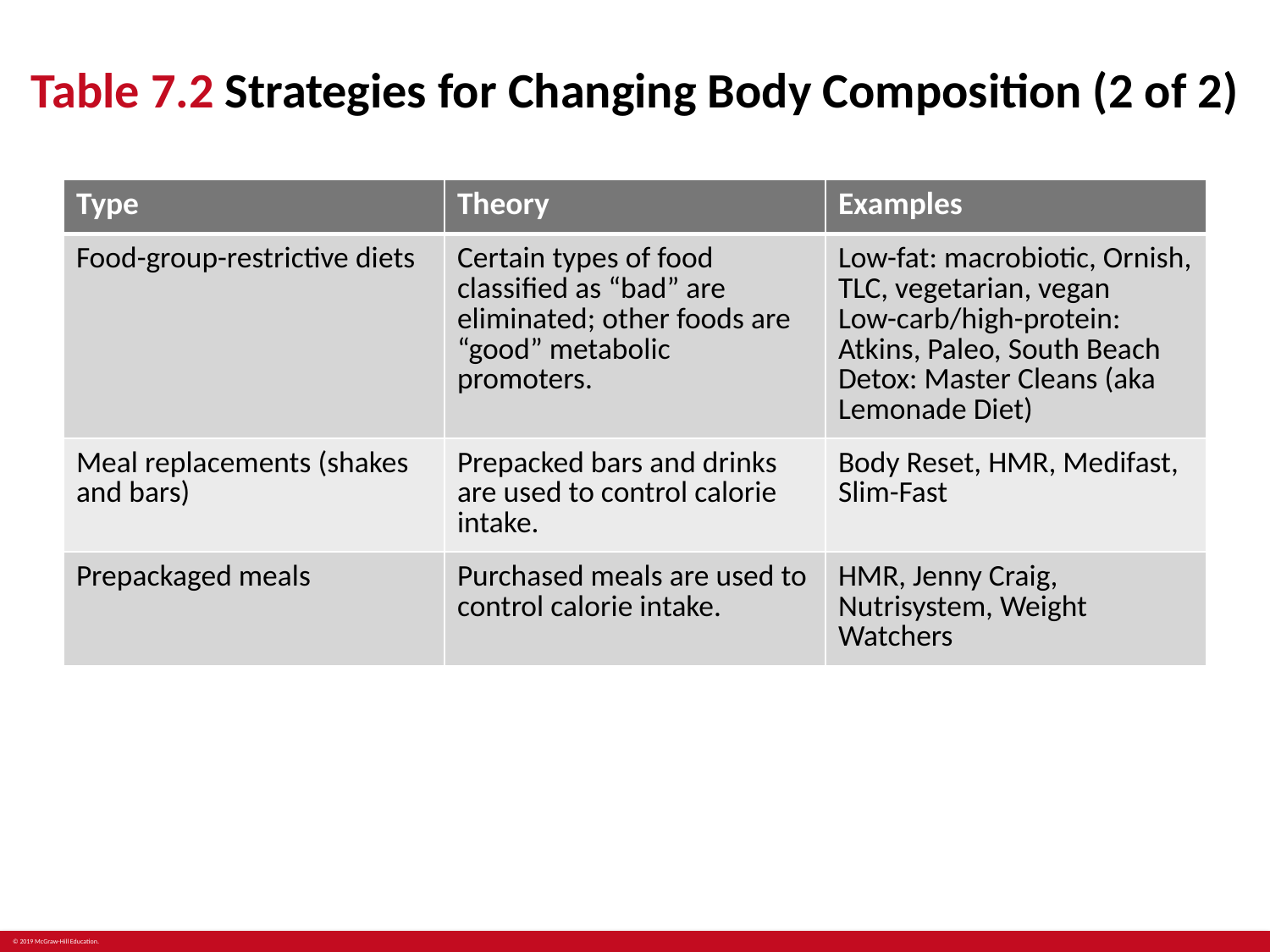

# Table 7.2 Strategies for Changing Body Composition (2 of 2)
| Type | Theory | Examples |
| --- | --- | --- |
| Food-group-restrictive diets | Certain types of food classified as “bad” are eliminated; other foods are “good” metabolic promoters. | Low-fat: macrobiotic, Ornish, TLC, vegetarian, vegan Low-carb/high-protein: Atkins, Paleo, South Beach Detox: Master Cleans (aka Lemonade Diet) |
| Meal replacements (shakes and bars) | Prepacked bars and drinks are used to control calorie intake. | Body Reset, HMR, Medifast, Slim-Fast |
| Prepackaged meals | Purchased meals are used to control calorie intake. | HMR, Jenny Craig, Nutrisystem, Weight Watchers |